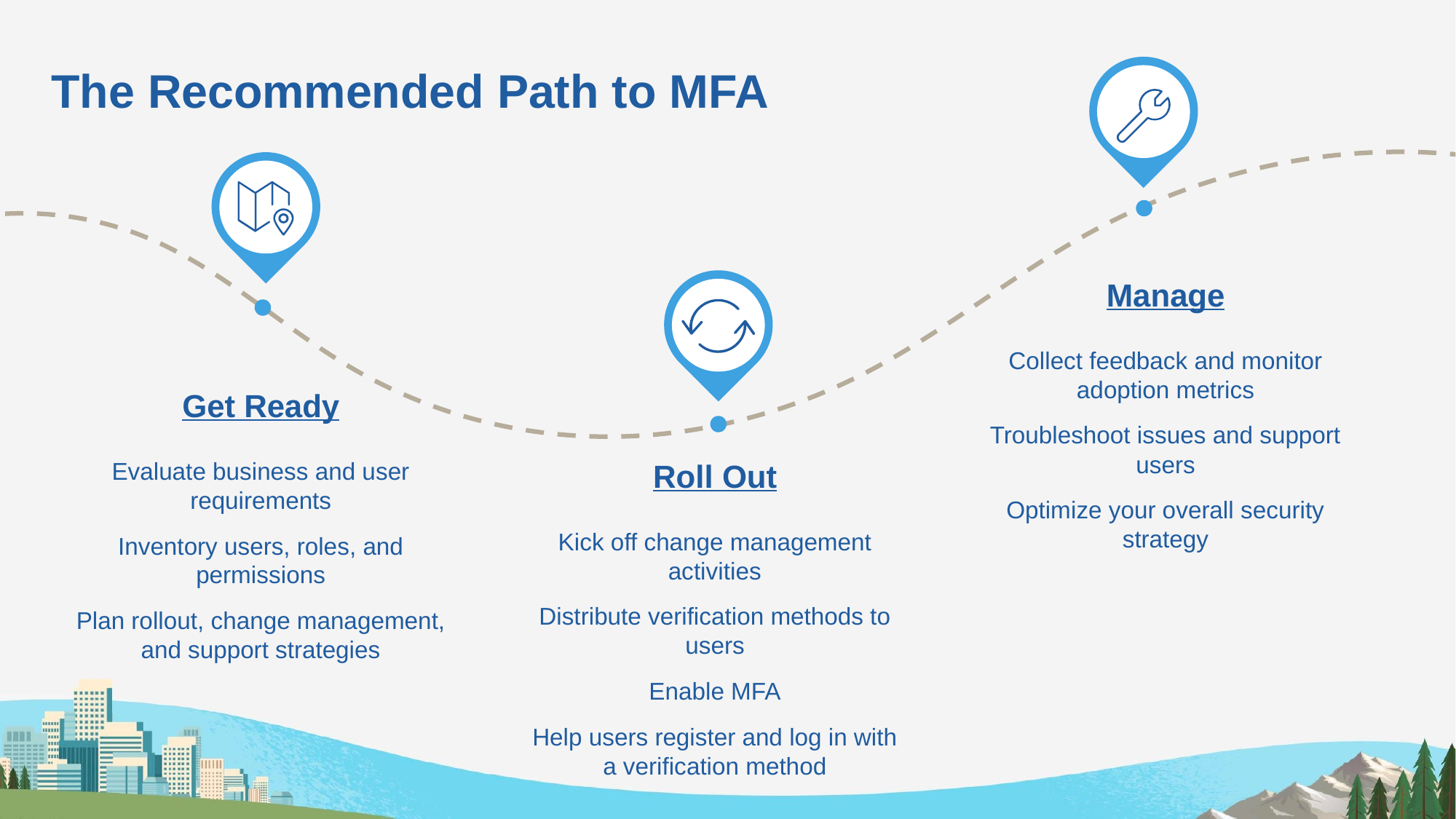

# The Recommended Path to MFA

Manage

Collect feedback and monitor adoption metrics
Troubleshoot issues and support users
Optimize your overall security strategy

Get Ready

Evaluate business and user requirements
Inventory users, roles, and permissions
Plan rollout, change management, and support strategies
Roll Out

Kick off change management activities
Distribute verification methods to users
Enable MFA
Help users register and log in with a verification method